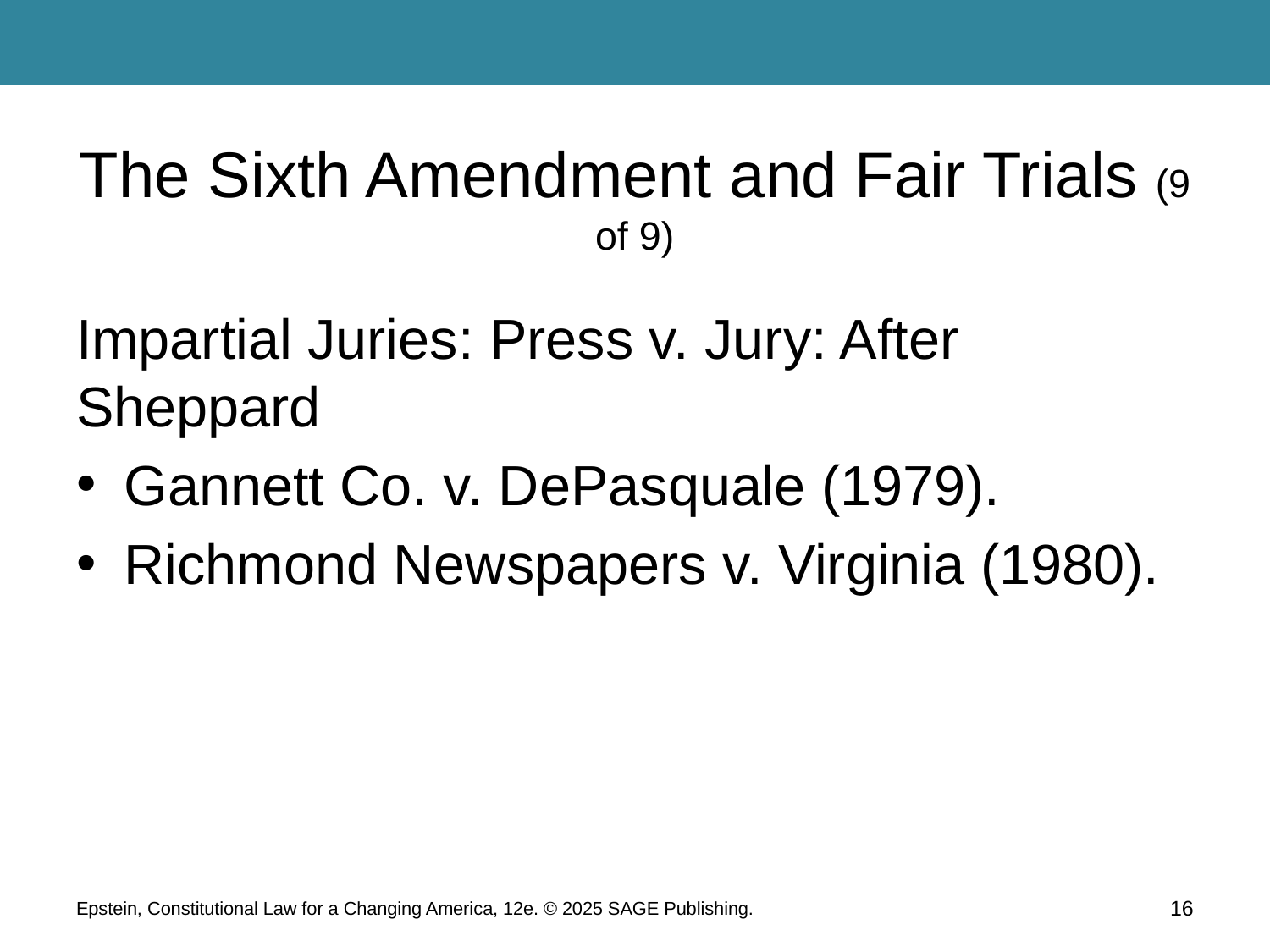

# The Sixth Amendment and Fair Trials (9 of 9)
Impartial Juries: Press v. Jury: After Sheppard
Gannett Co. v. DePasquale (1979).
Richmond Newspapers v. Virginia (1980).
Epstein, Constitutional Law for a Changing America, 12e. © 2025 SAGE Publishing.
16